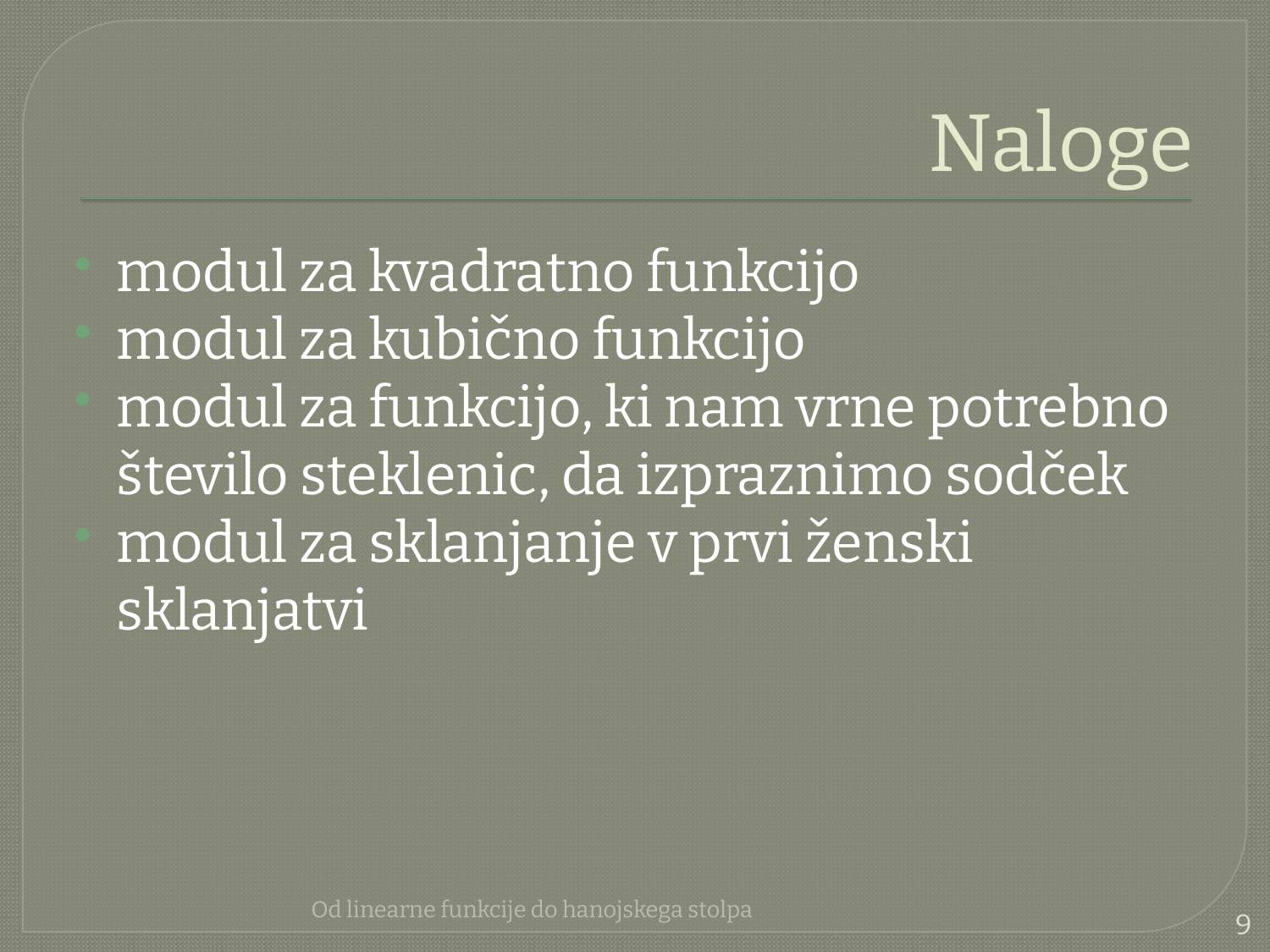

# Naloge
modul za kvadratno funkcijo
modul za kubično funkcijo
modul za funkcijo, ki nam vrne potrebno število steklenic, da izpraznimo sodček
modul za sklanjanje v prvi ženski sklanjatvi
Od linearne funkcije do hanojskega stolpa
9